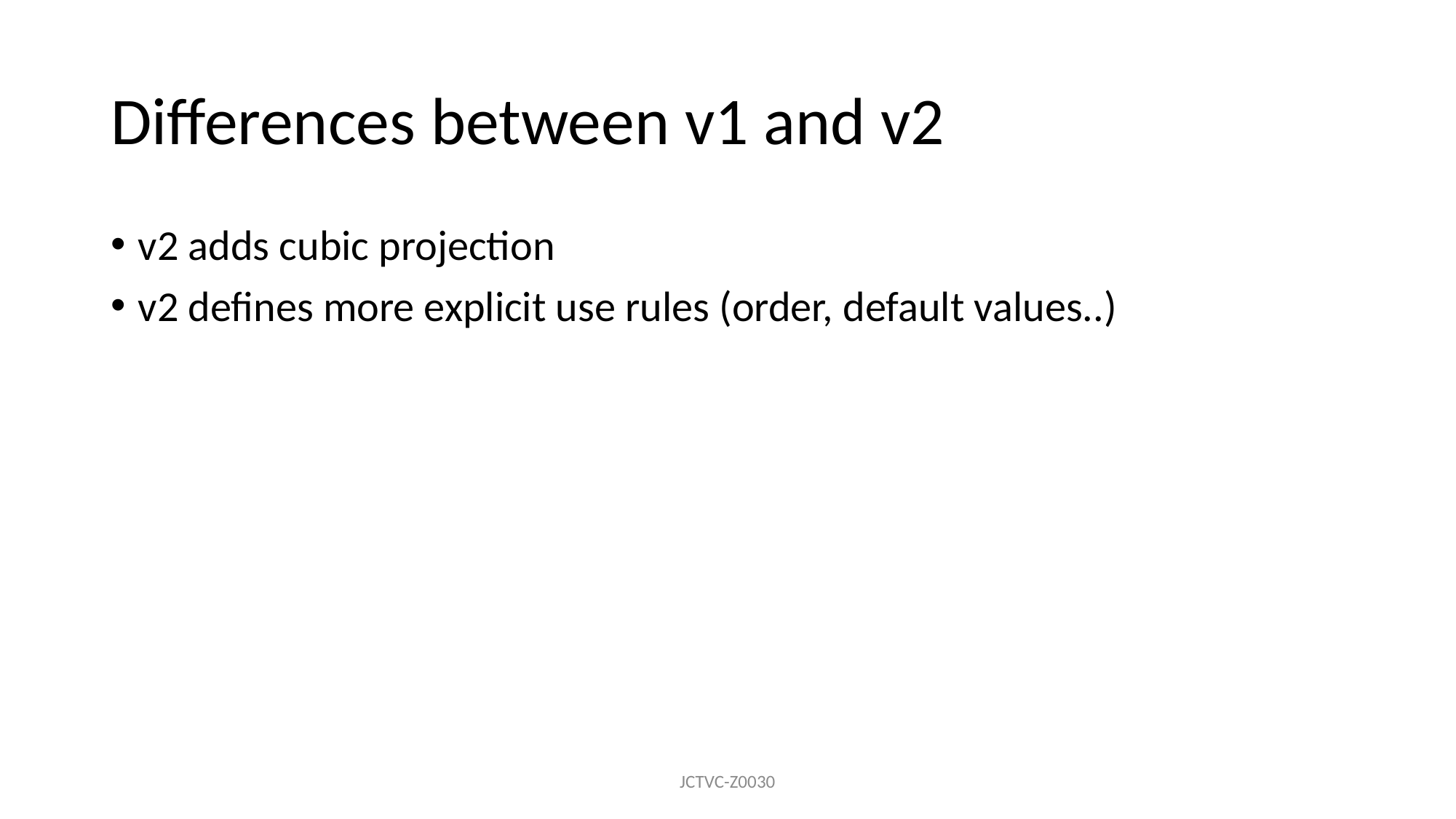

# Differences between v1 and v2
v2 adds cubic projection
v2 defines more explicit use rules (order, default values..)
JCTVC-Z0030